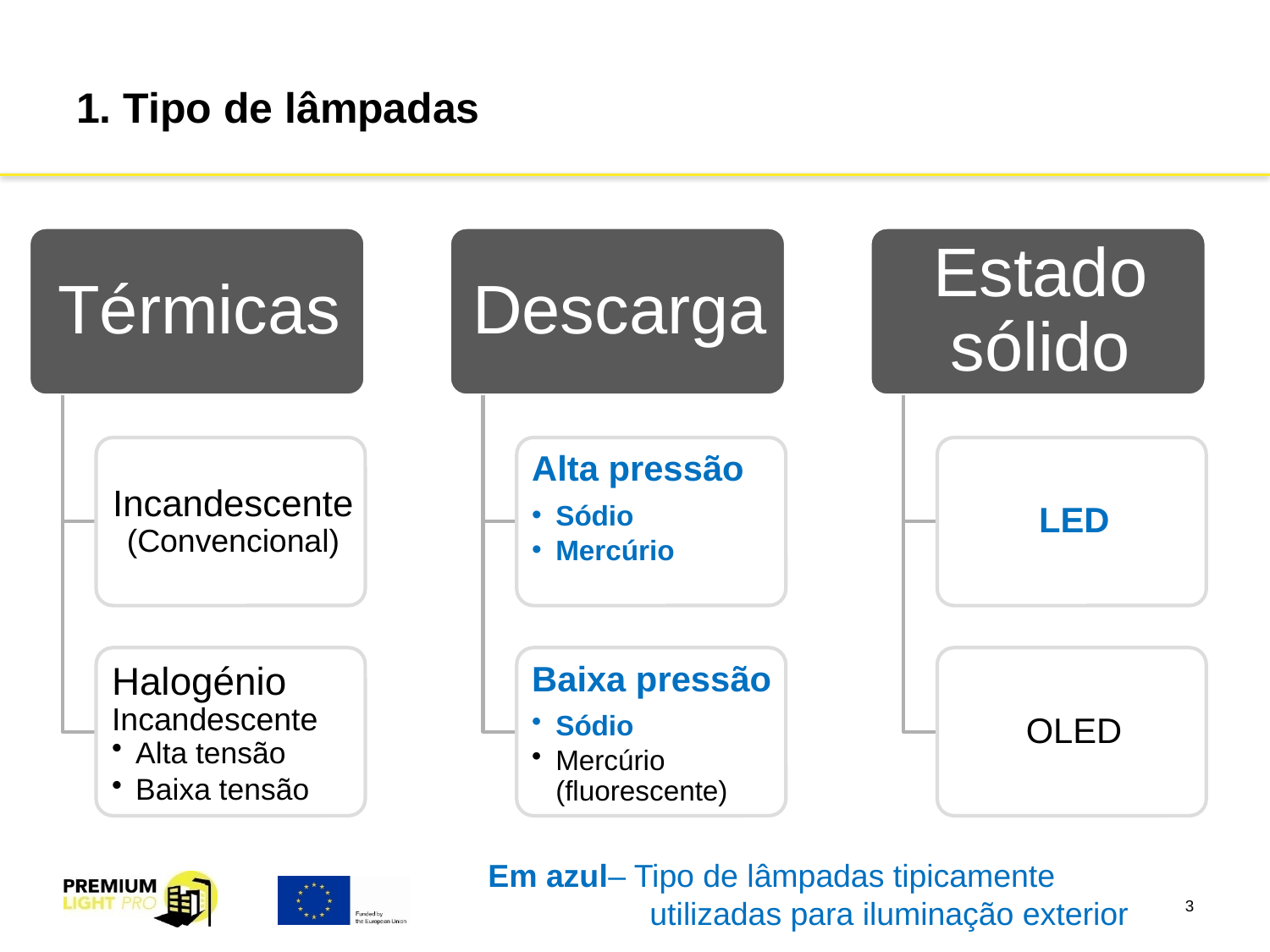

# 1. Tipo de lâmpadas
Térmicas
Incandescente
(Convencional)
Halogénio
Incandescente
Alta tensão
Baixa tensão
Descarga
Alta pressão
Sódio
Mercúrio
Baixa pressão
Sódio
Mercúrio (fluorescente)
Estado sólido
LED
OLED
Em azul– Tipo de lâmpadas tipicamente utilizadas para iluminação exterior